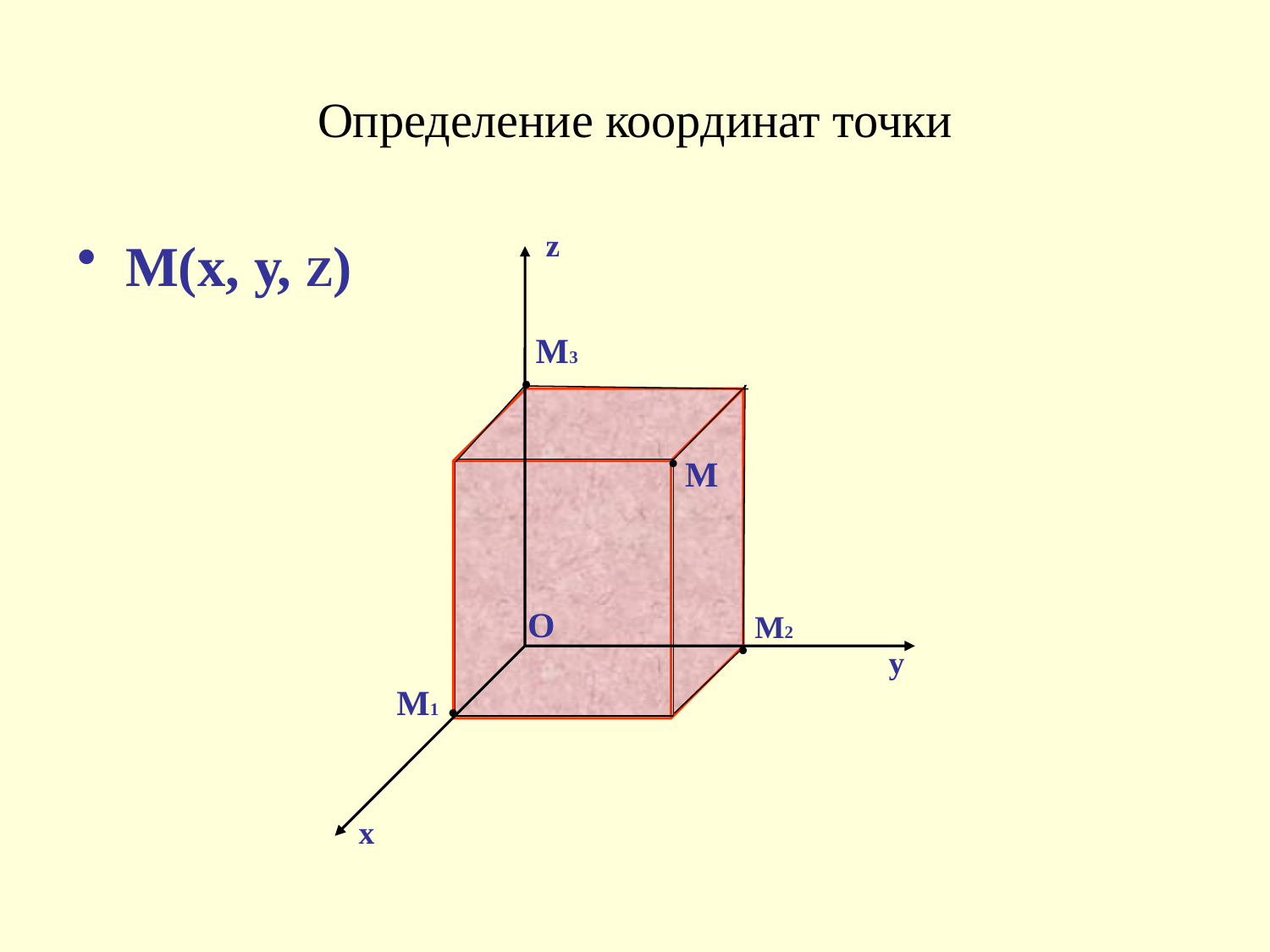

# Определение координат точки
z
z
z
z
М(х, у, Z)
М(х, у, Z)
М(х, у, Z)
М(х, у, Z)

М3
М3
М3
М3
•
•
•
•

•
•
•
•
М
М
М
М
О
О
О
О
М2
М2
М2
М2
•
•
•
•
y
y
y
y

М1
М1
М1
М1
•
•
•
•
x
x
x
x